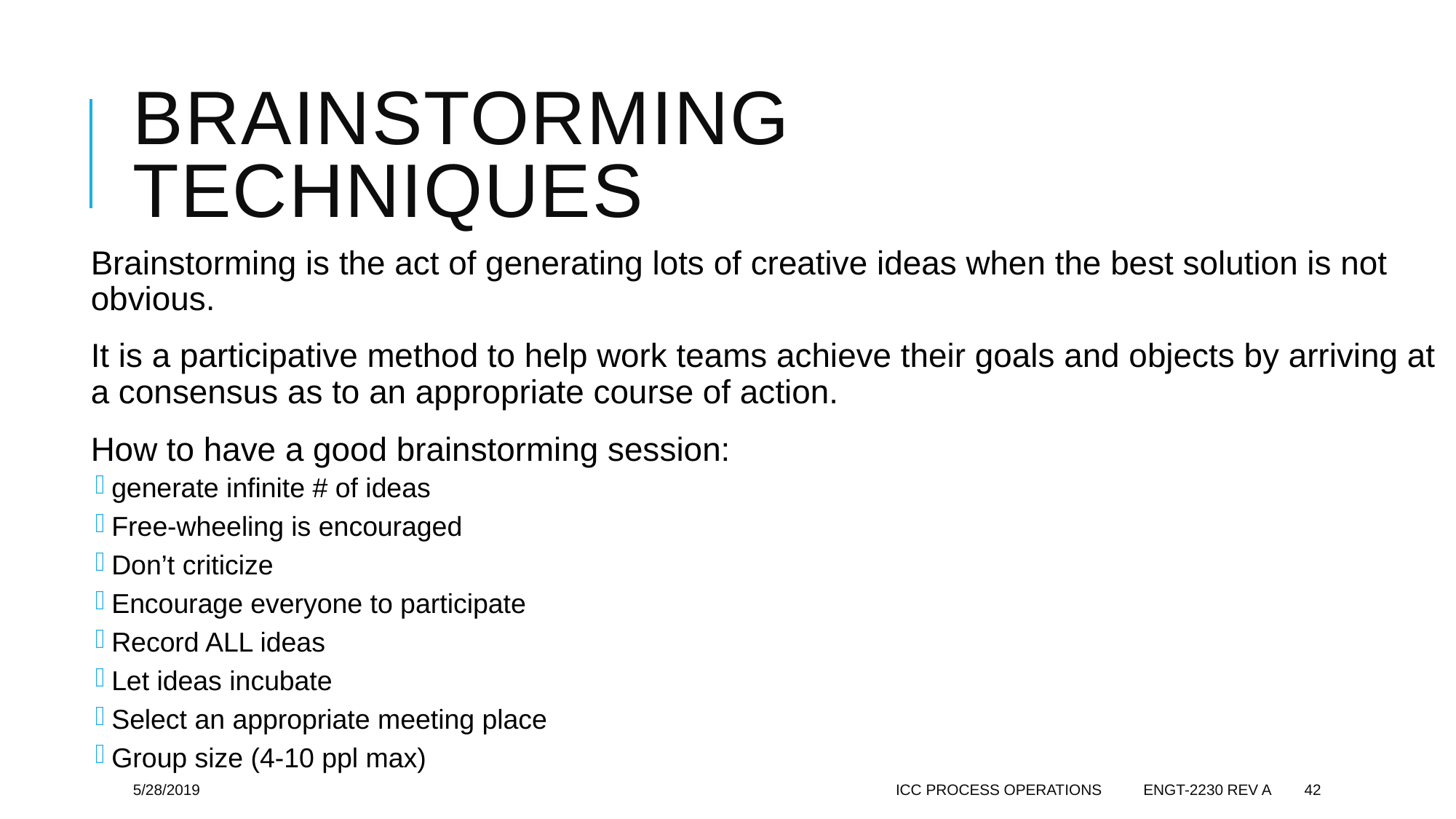

# Brainstorming techniques
Brainstorming is the act of generating lots of creative ideas when the best solution is not obvious.
It is a participative method to help work teams achieve their goals and objects by arriving at a consensus as to an appropriate course of action.
How to have a good brainstorming session:
generate infinite # of ideas
Free-wheeling is encouraged
Don’t criticize
Encourage everyone to participate
Record ALL ideas
Let ideas incubate
Select an appropriate meeting place
Group size (4-10 ppl max)

5/28/2019
ICC Process Operations          ENGT-2230 Rev A
42